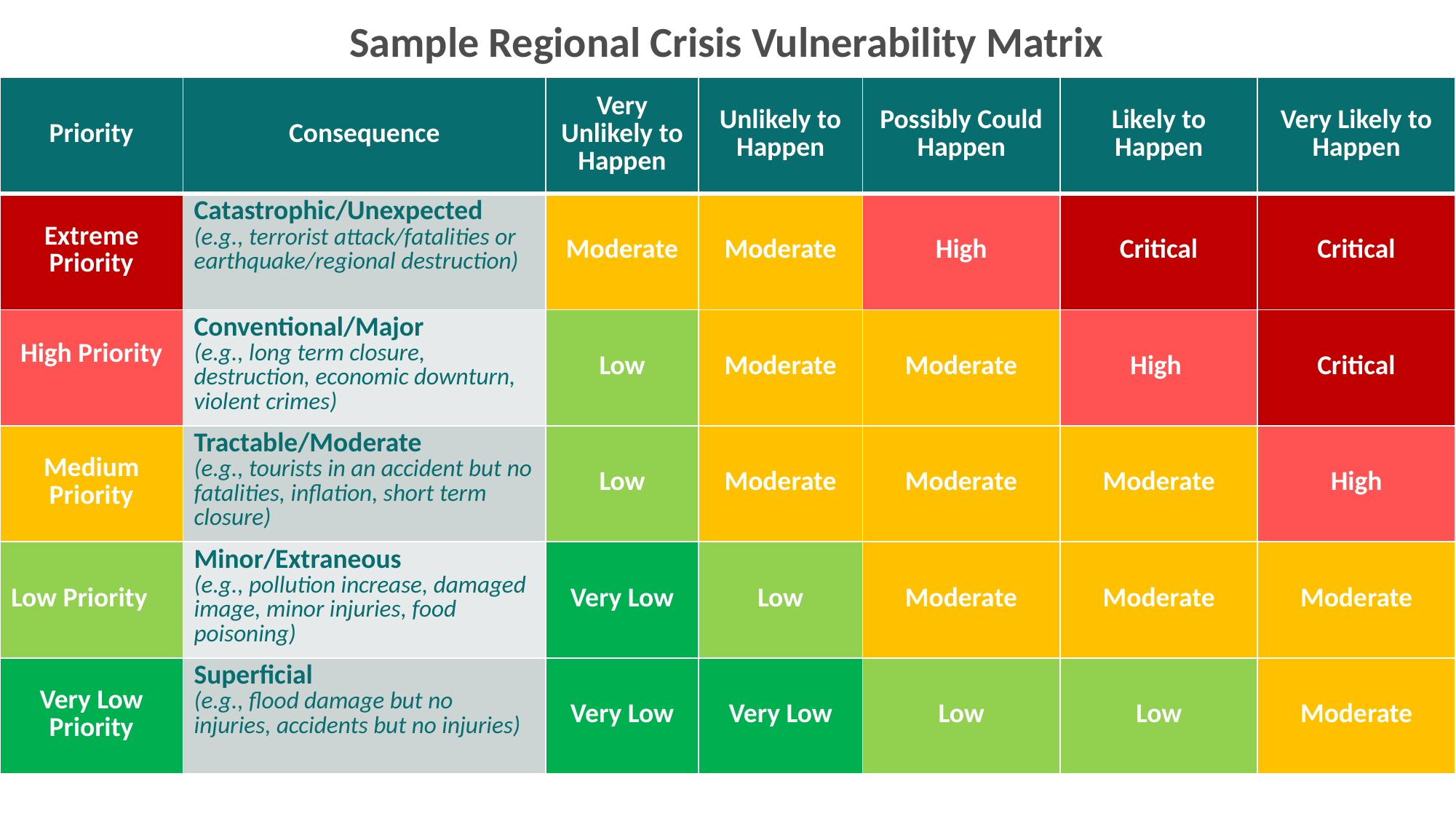

Sample Regional Crisis Vulnerability Matrix
| Priority | Consequence | Very Unlikely to Happen | Unlikely to Happen | Possibly Could Happen | Likely to Happen | Very Likely to Happen |
| --- | --- | --- | --- | --- | --- | --- |
| Extreme Priority | Catastrophic/Unexpected (e.g., terrorist attack/fatalities or earthquake/regional destruction) | Moderate | Moderate | High | Critical | Critical |
| High Priority | Conventional/Major (e.g., long term closure, destruction, economic downturn, violent crimes) | Low | Moderate | Moderate | High | Critical |
| Medium Priority | Tractable/Moderate (e.g., tourists in an accident but no fatalities, inflation, short term closure) | Low | Moderate | Moderate | Moderate | High |
| Low Priority | Minor/Extraneous (e.g., pollution increase, damaged image, minor injuries, food poisoning) | Very Low | Low | Moderate | Moderate | Moderate |
| Very Low Priority | Superficial (e.g., flood damage but no injuries, accidents but no injuries) | Very Low | Very Low | Low | Low | Moderate |